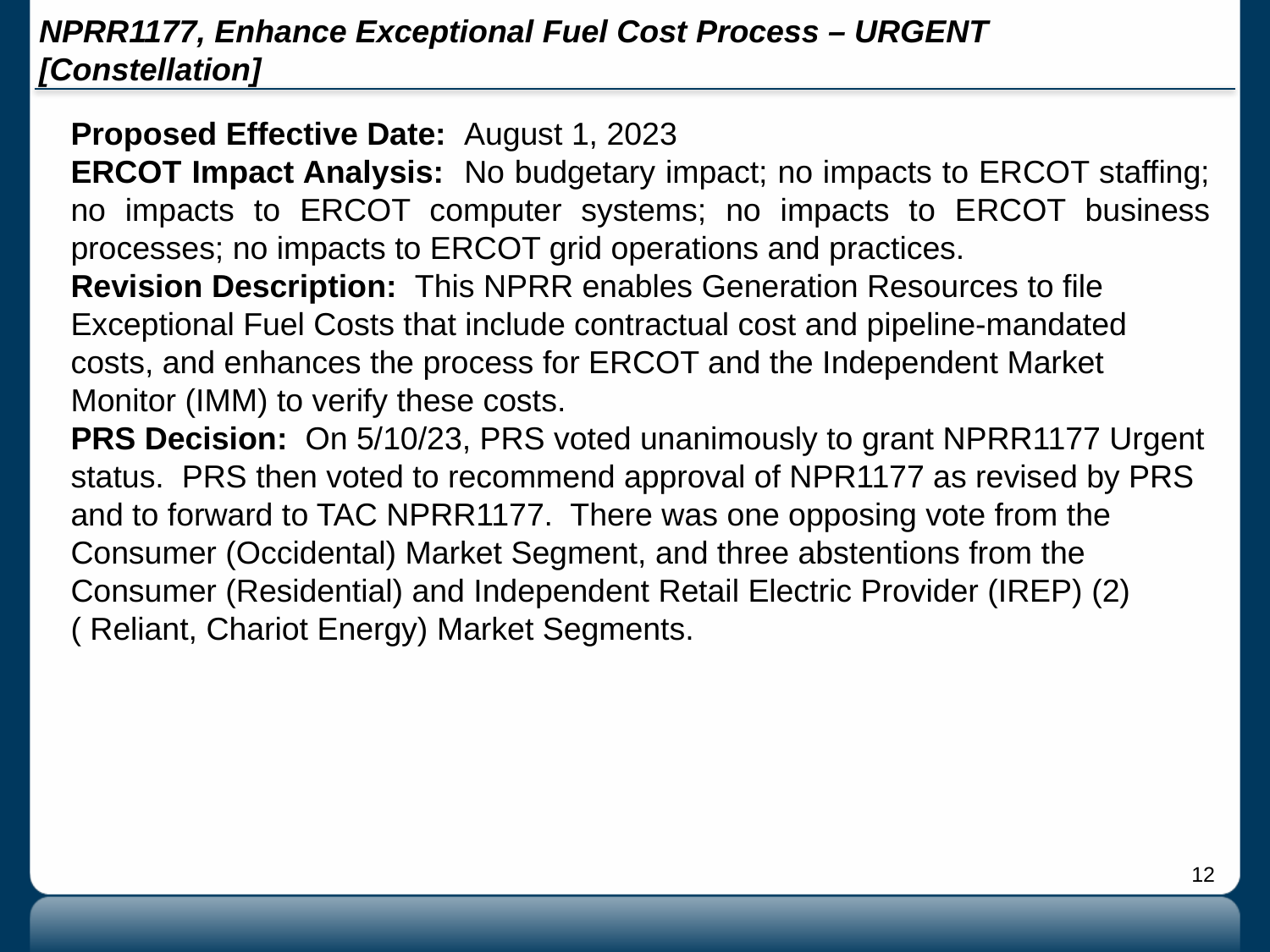

# NPRR1177, Enhance Exceptional Fuel Cost Process – URGENT  [Constellation]
Proposed Effective Date:  August 1, 2023
ERCOT Impact Analysis:  No budgetary impact; no impacts to ERCOT staffing; no impacts to ERCOT computer systems; no impacts to ERCOT business processes; no impacts to ERCOT grid operations and practices.
Revision Description:  This NPRR enables Generation Resources to file Exceptional Fuel Costs that include contractual cost and pipeline-mandated costs, and enhances the process for ERCOT and the Independent Market Monitor (IMM) to verify these costs.
PRS Decision:  On 5/10/23, PRS voted unanimously to grant NPRR1177 Urgent status.  PRS then voted to recommend approval of NPR1177 as revised by PRS and to forward to TAC NPRR1177.  There was one opposing vote from the Consumer (Occidental) Market Segment, and three abstentions from the Consumer (Residential) and Independent Retail Electric Provider (IREP) (2) ( Reliant, Chariot Energy) Market Segments.